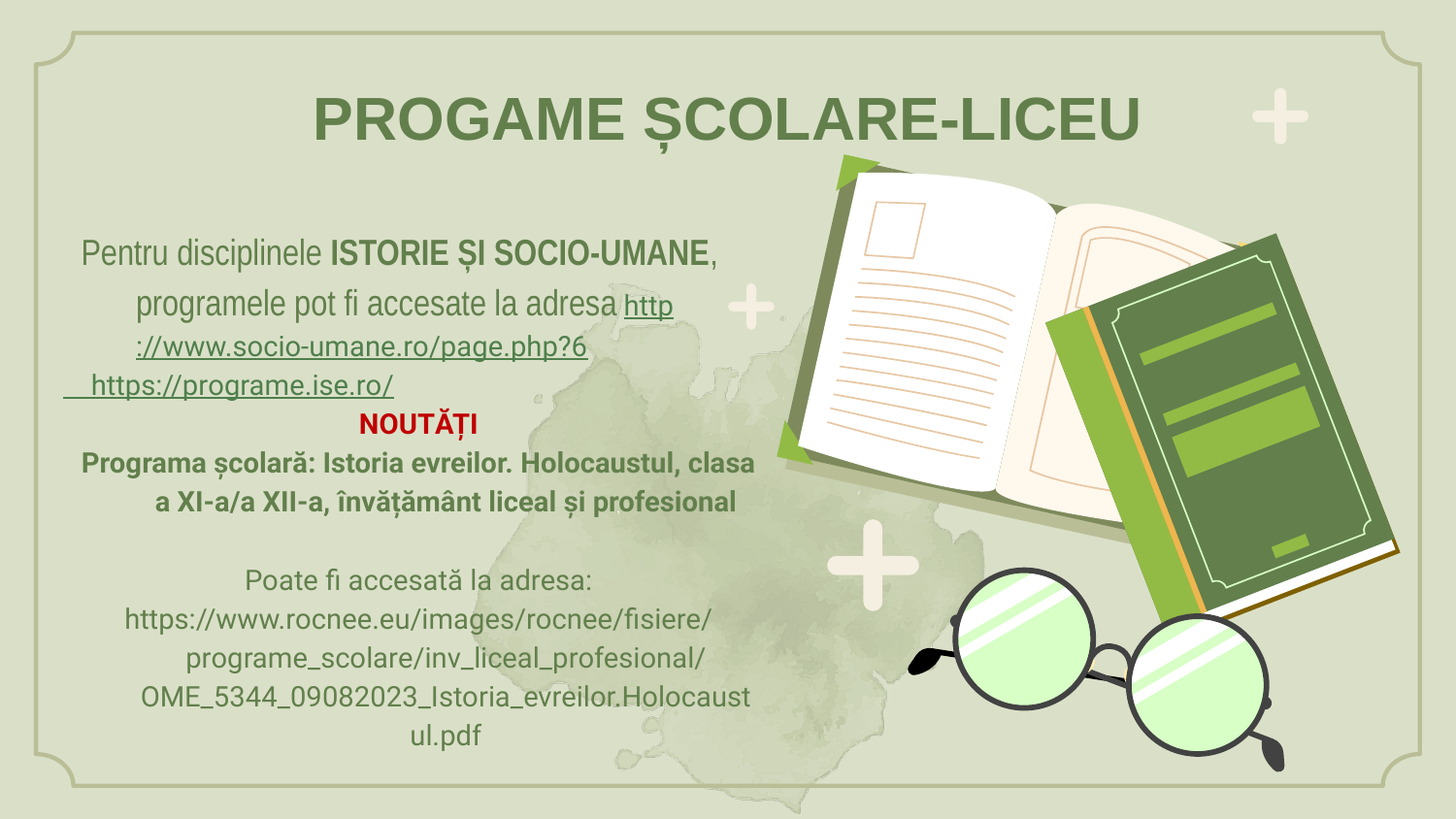

PROGAME ȘCOLARE-LICEU

Pentru disciplinele ISTORIE ȘI SOCIO-UMANE, programele pot fi accesate la adresa http://www.socio-umane.ro/page.php?6
    https://programe.ise.ro/
NOUTĂȚI
Programa școlară: Istoria evreilor. Holocaustul, clasa a XI-a/a XII-a, învățământ liceal și profesional

Poate fi accesată la adresa:
https://www.rocnee.eu/images/rocnee/fisiere/programe_scolare/inv_liceal_profesional/OME_5344_09082023_Istoria_evreilor.Holocaustul.pdf